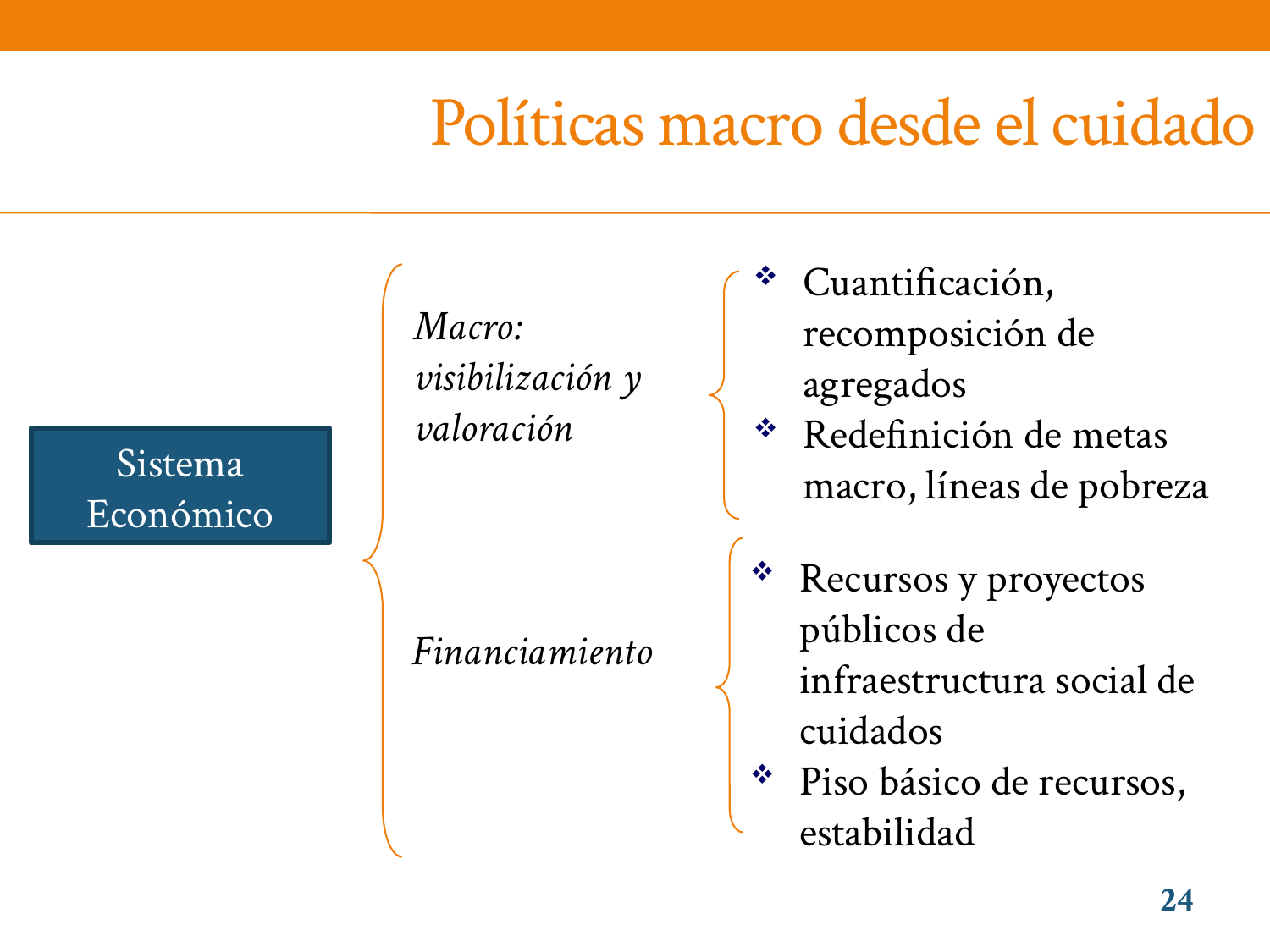

# Políticas macro desde el cuidado
Cuantificación, recomposición de agregados
Redefinición de metas macro, líneas de pobreza

Macro: visibilización y valoración
Sistema Económico

Recursos y proyectos públicos de infraestructura social de cuidados
Piso básico de recursos, estabilidad
Financiamiento
24